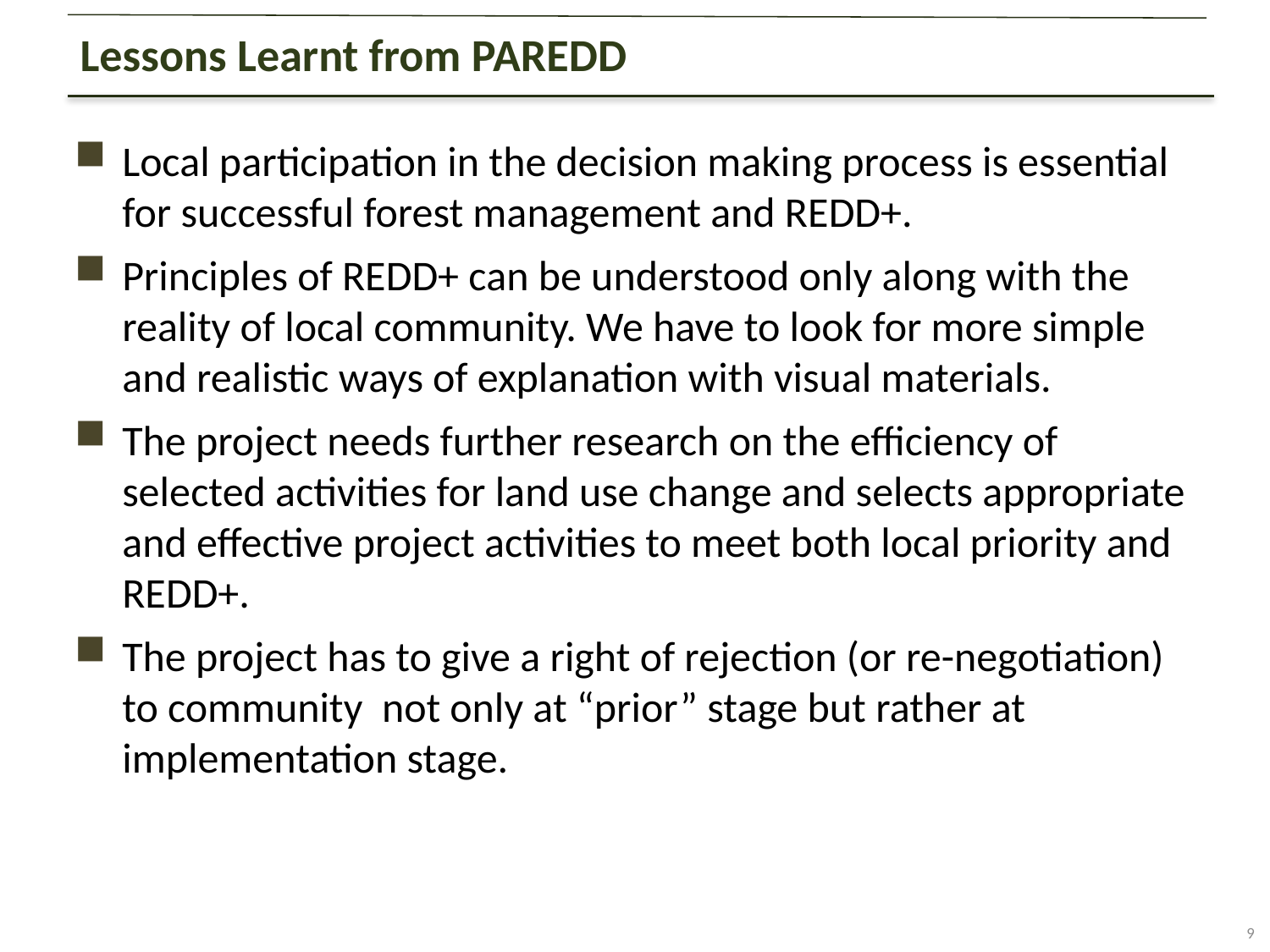

Lessons Learnt from PAREDD
Local participation in the decision making process is essential for successful forest management and REDD+.
Principles of REDD+ can be understood only along with the reality of local community. We have to look for more simple and realistic ways of explanation with visual materials.
The project needs further research on the efficiency of selected activities for land use change and selects appropriate and effective project activities to meet both local priority and REDD+.
The project has to give a right of rejection (or re-negotiation) to community  not only at “prior” stage but rather at implementation stage.

9